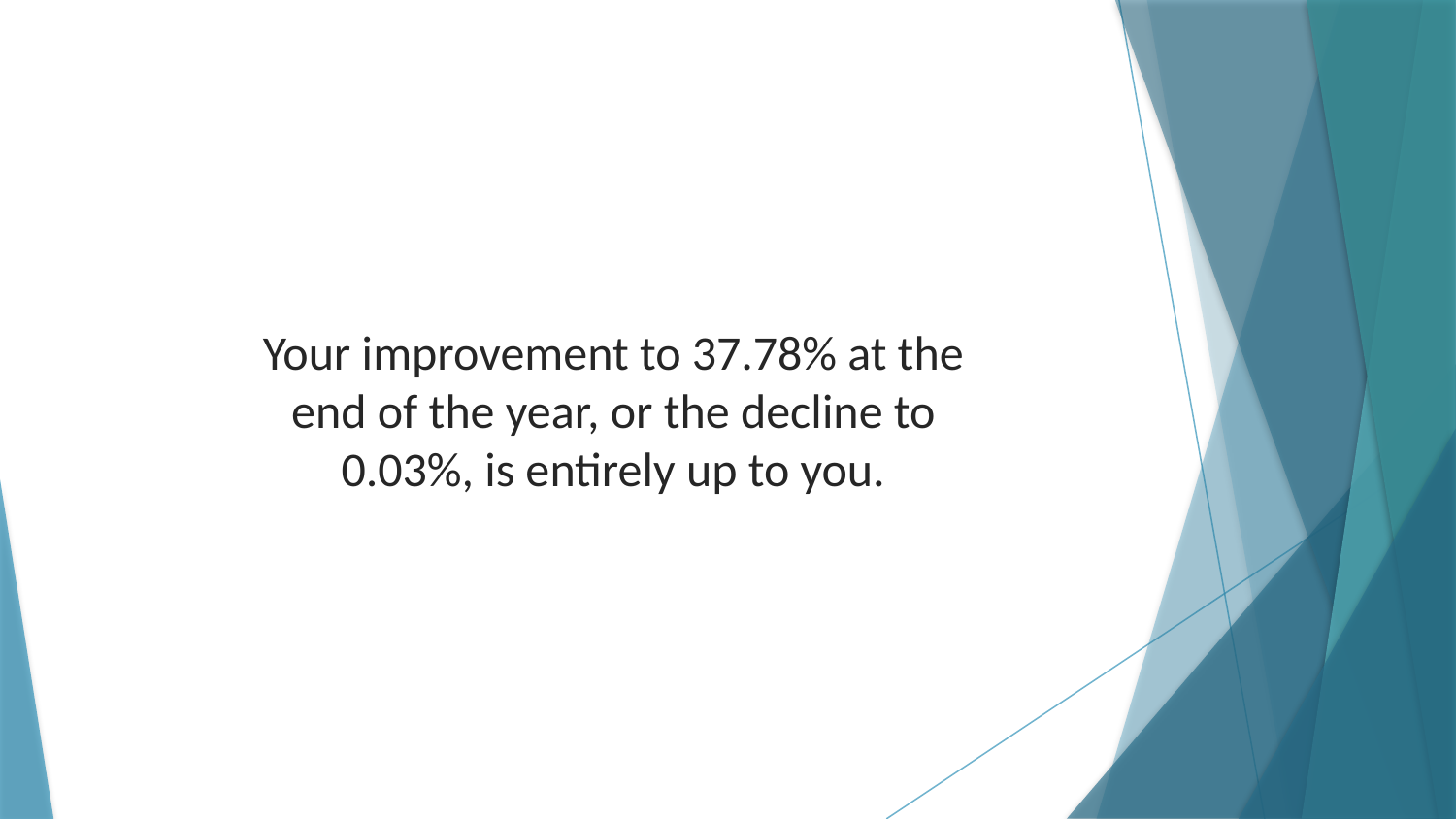

Your improvement to 37.78% at the end of the year, or the decline to 0.03%, is entirely up to you.